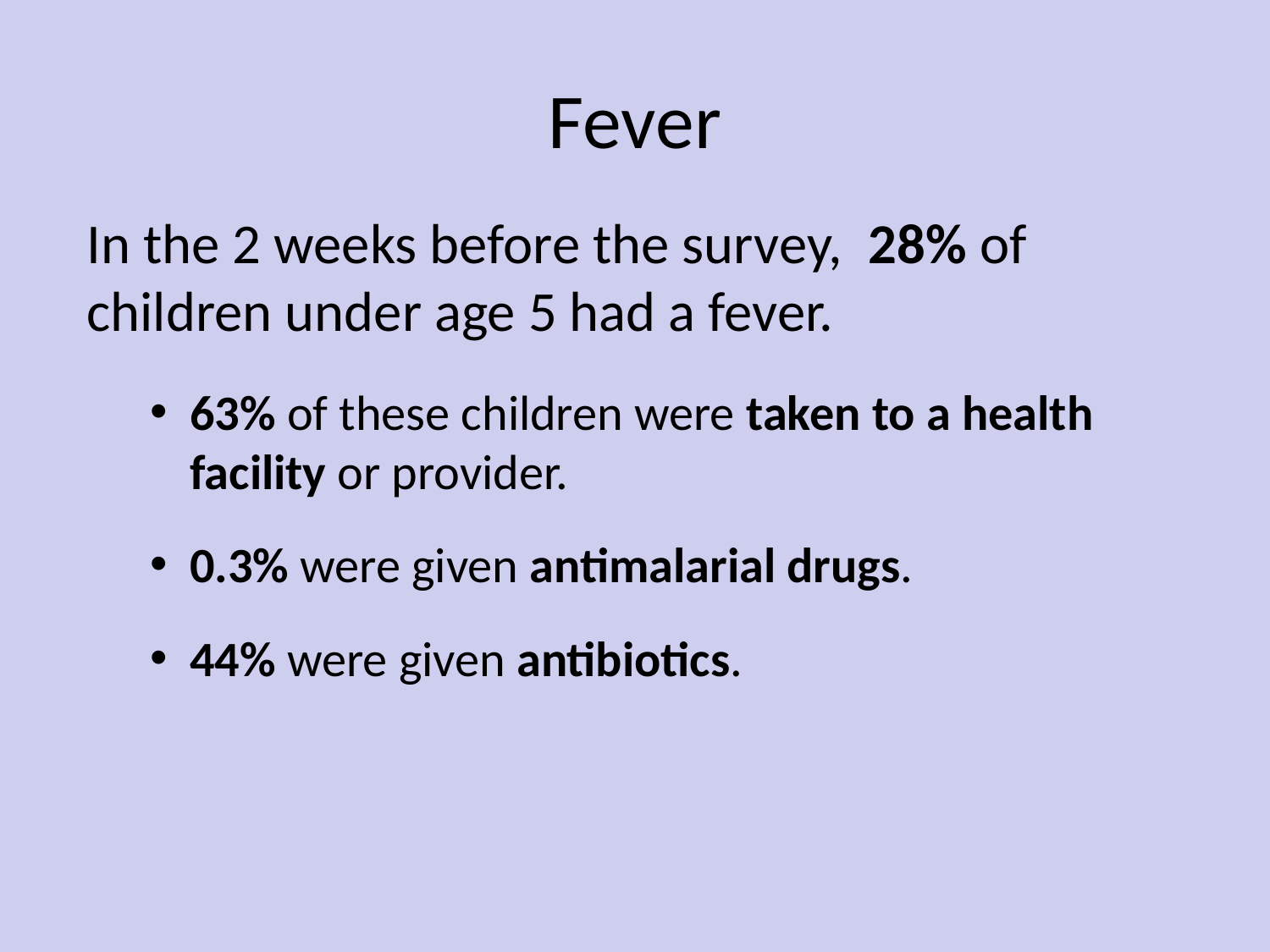

# Fever
In the 2 weeks before the survey,  28% of children under age 5 had a fever.
63% of these children were taken to a health facility or provider.
0.3% were given antimalarial drugs.
44% were given antibiotics.